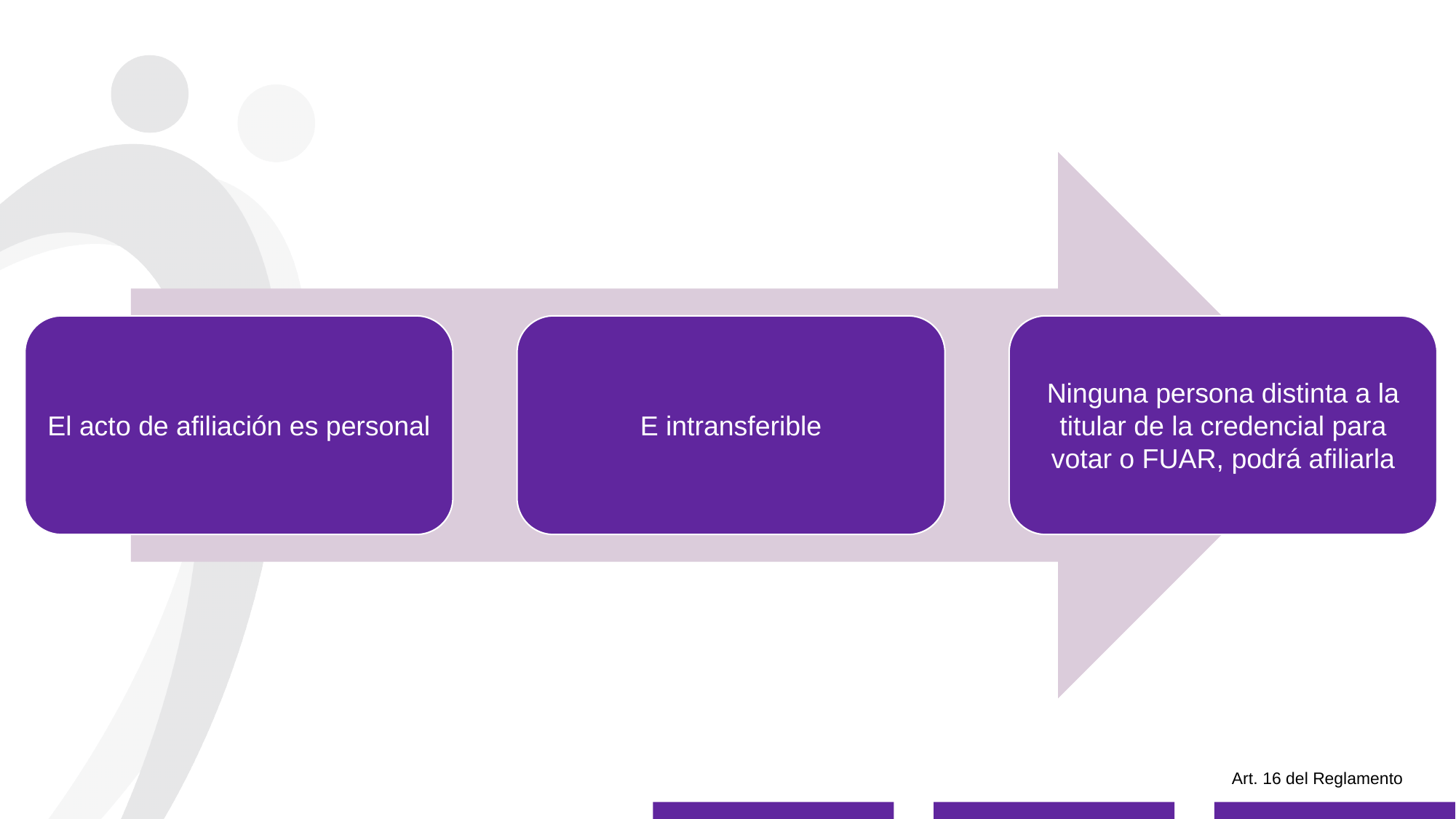

El acto de afiliación es personal
E intransferible
Ninguna persona distinta a la titular de la credencial para votar o FUAR, podrá afiliarla
Art. 16 del Reglamento